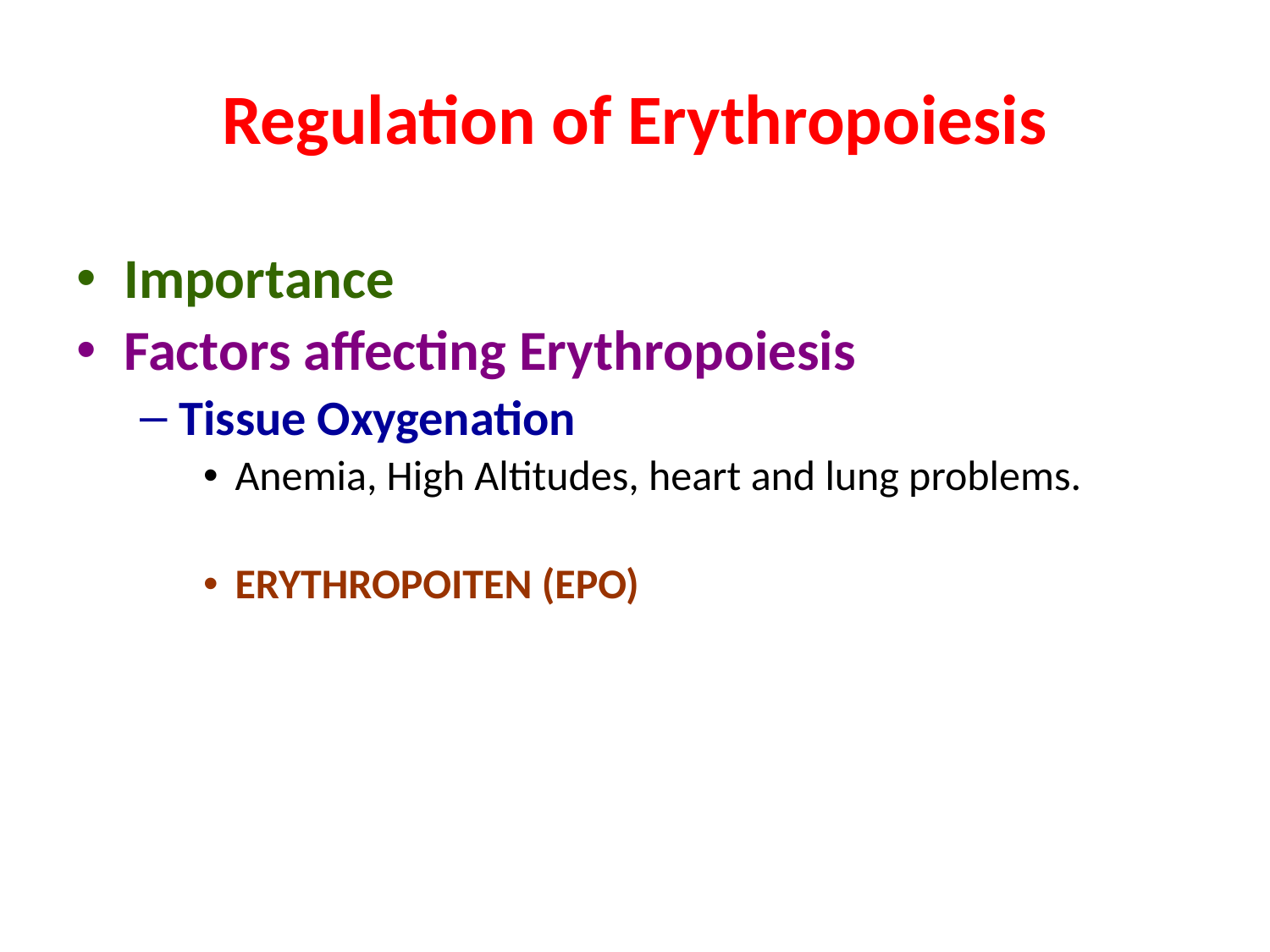

# Regulation of Erythropoiesis
Importance
Factors affecting Erythropoiesis
Tissue Oxygenation
Anemia, High Altitudes, heart and lung problems.

ERYTHROPOITEN (EPO)